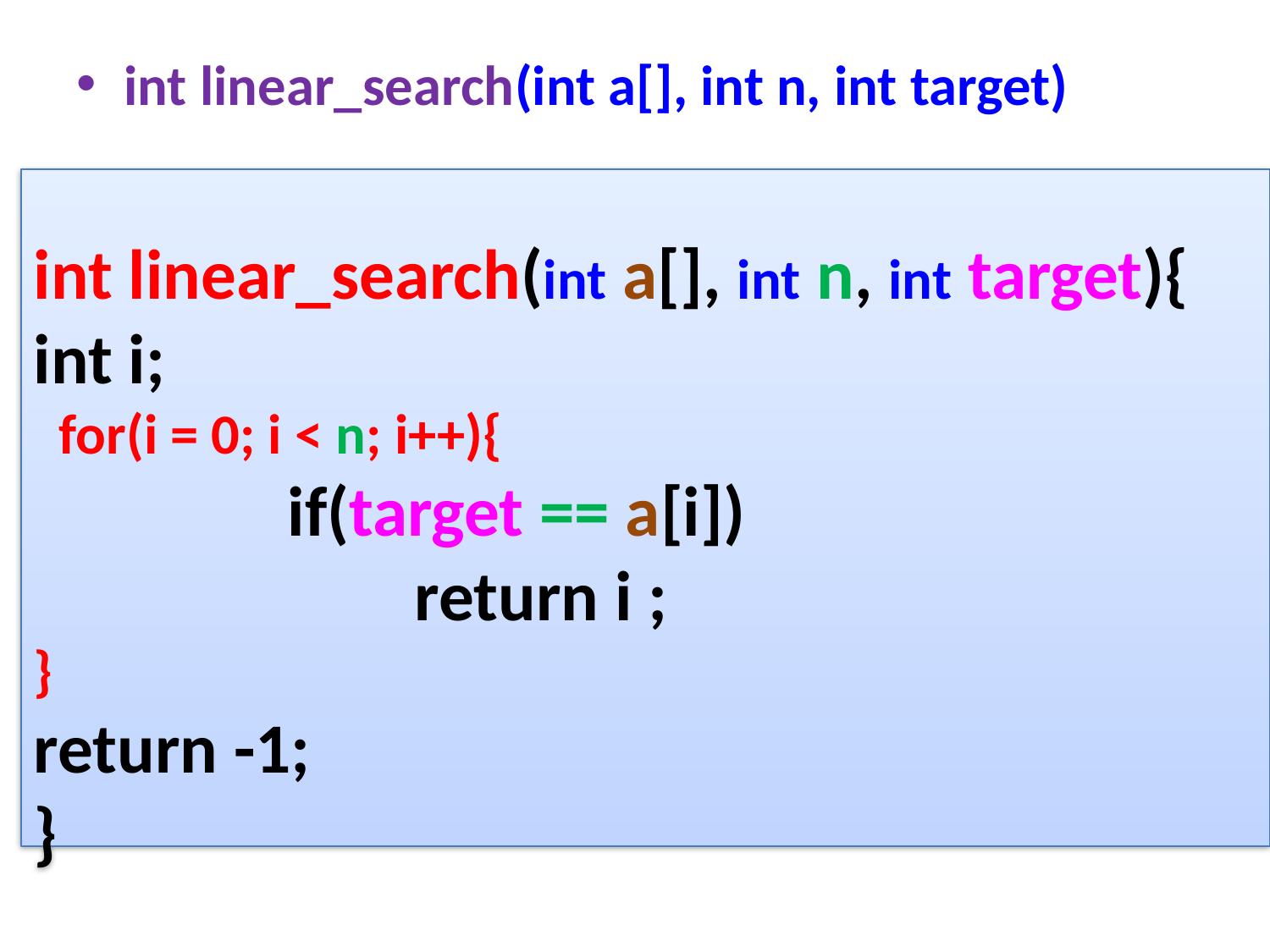

int linear_search(int a[], int n, int target)

int linear_search(int a[], int n, int target){
int i;
  for(i = 0; i < n; i++){
		if(target == a[i])
			return i ;
}
return -1;
}